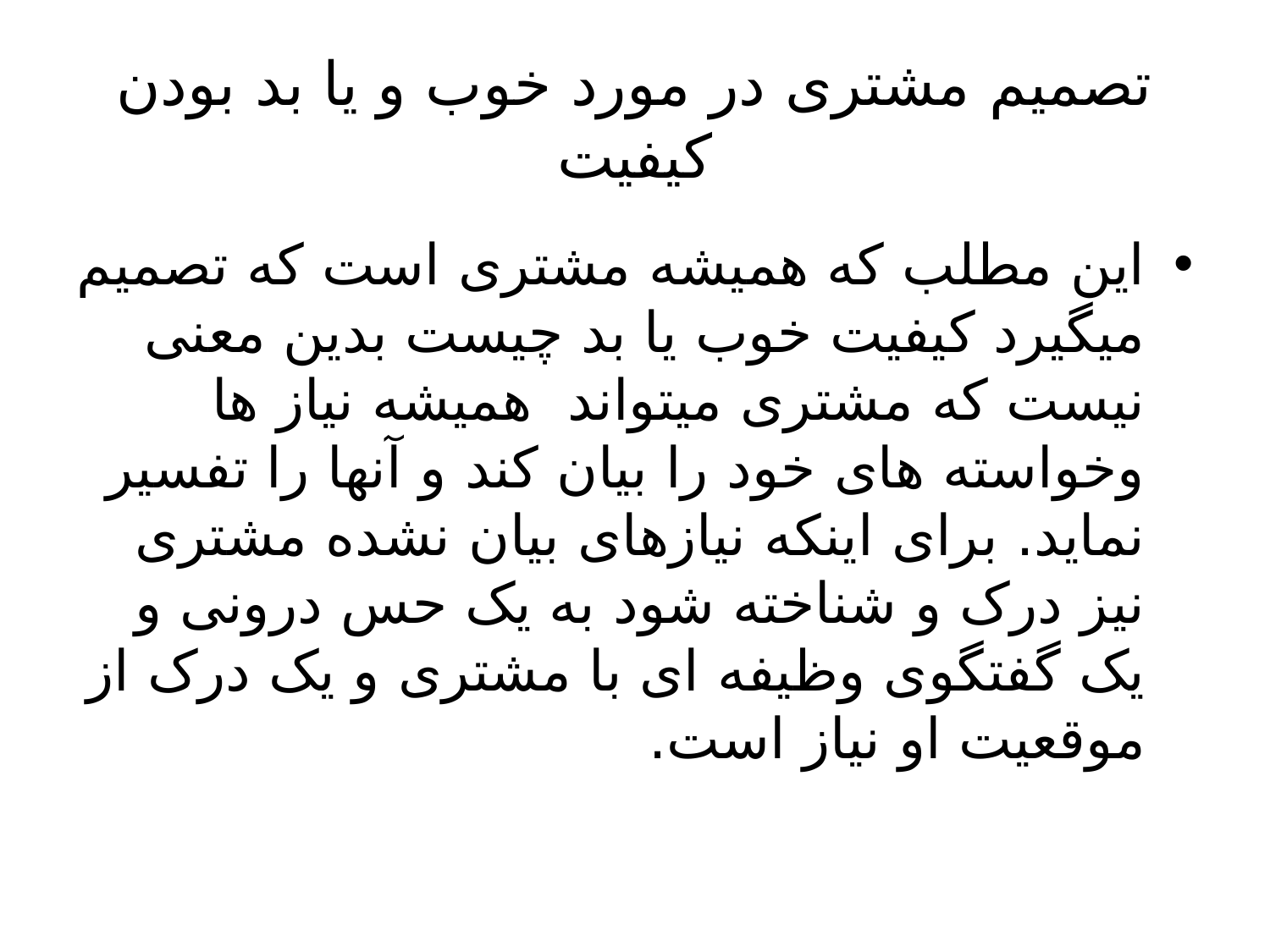

# تصمیم مشتری در مورد خوب و یا بد بودن کیفیت
این مطلب که همیشه مشتری است که تصمیم میگیرد کیفیت خوب یا بد چیست بدین معنی نیست که مشتری میتواند  همیشه نیاز ها وخواسته های خود را بیان کند و آنها را تفسیر نماید. برای اینکه نیازهای بیان نشده مشتری نیز درک و شناخته شود به یک حس درونی و یک گفتگوی وظیفه ای با مشتری و یک درک از موقعیت او نیاز است.